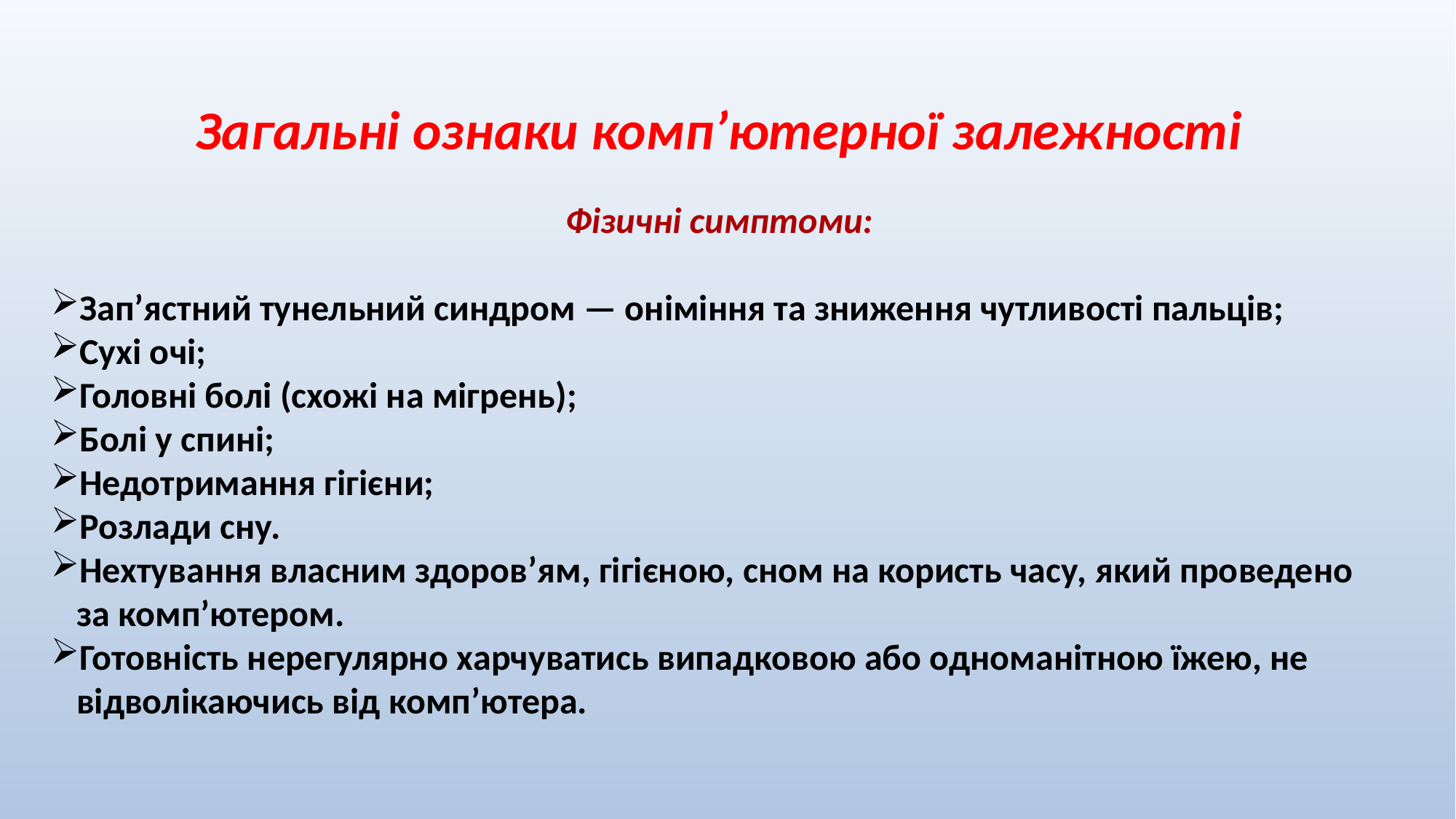

Загальні ознаки комп’ютерної залежності

Фізичні симптоми:

Зап’ястний тунельний синдром — оніміння та зниження чутливості пальців;
Сухі очі;
Головні болі (схожі на мігрень);
Болі у спині;
Недотримання гігієни;
Розлади сну.
Нехтування власним здоров’ям, гігієною, сном на користь часу, який проведено за комп’ютером.
Готовність нерегулярно харчуватись випадковою або одноманітною їжею, не відволікаючись від комп’ютера.